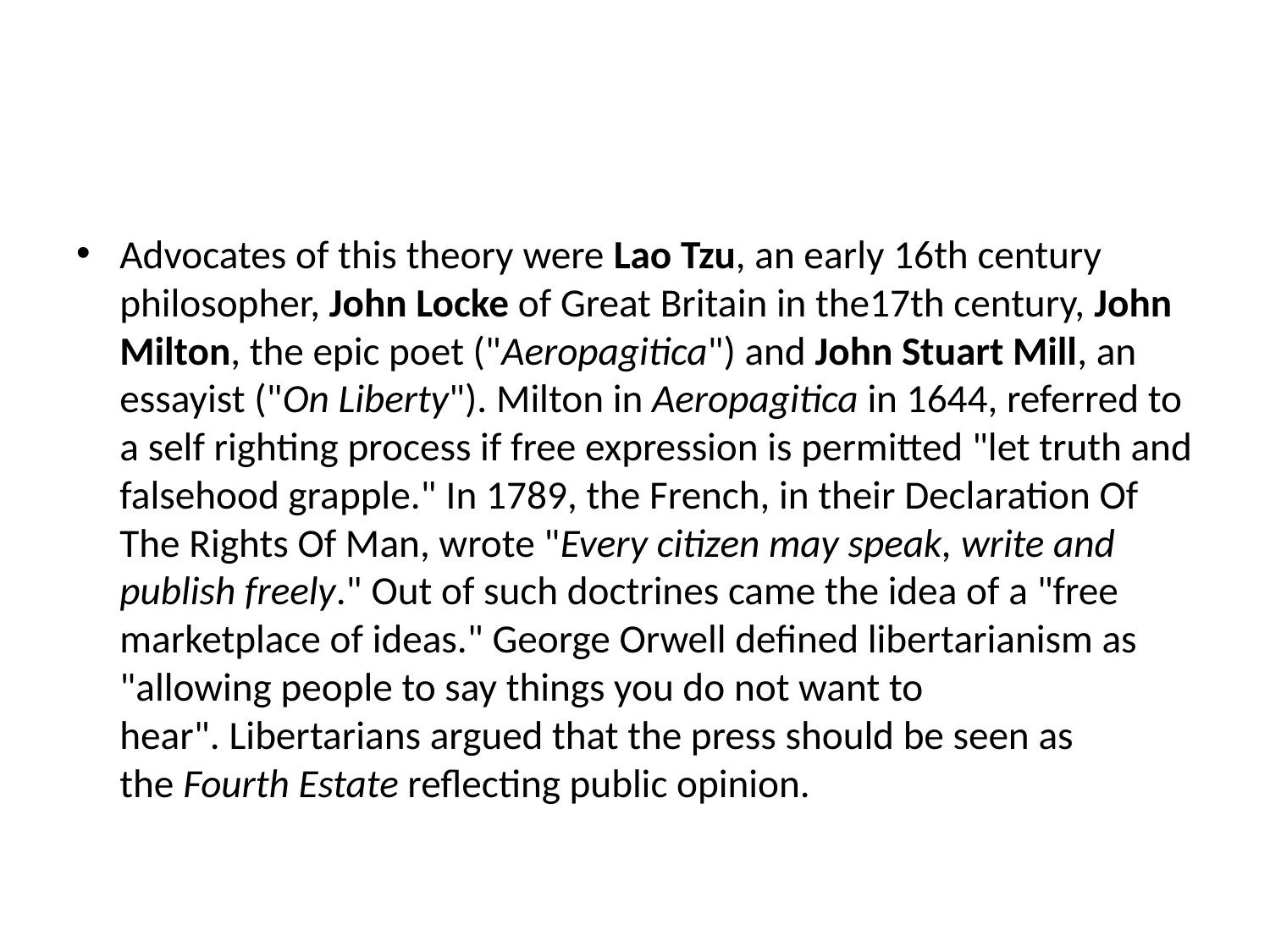

#
Advocates of this theory were Lao Tzu, an early 16th century philosopher, John Locke of Great Britain in the17th century, John Milton, the epic poet ("Aeropagitica") and John Stuart Mill, an essayist ("On Liberty"). Milton in Aeropagitica in 1644, referred to a self righting process if free expression is permitted "let truth and falsehood grapple." In 1789, the French, in their Declaration Of The Rights Of Man, wrote "Every citizen may speak, write and publish freely." Out of such doctrines came the idea of a "free marketplace of ideas." George Orwell defined libertarianism as "allowing people to say things you do not want to hear". Libertarians argued that the press should be seen as the Fourth Estate reflecting public opinion.